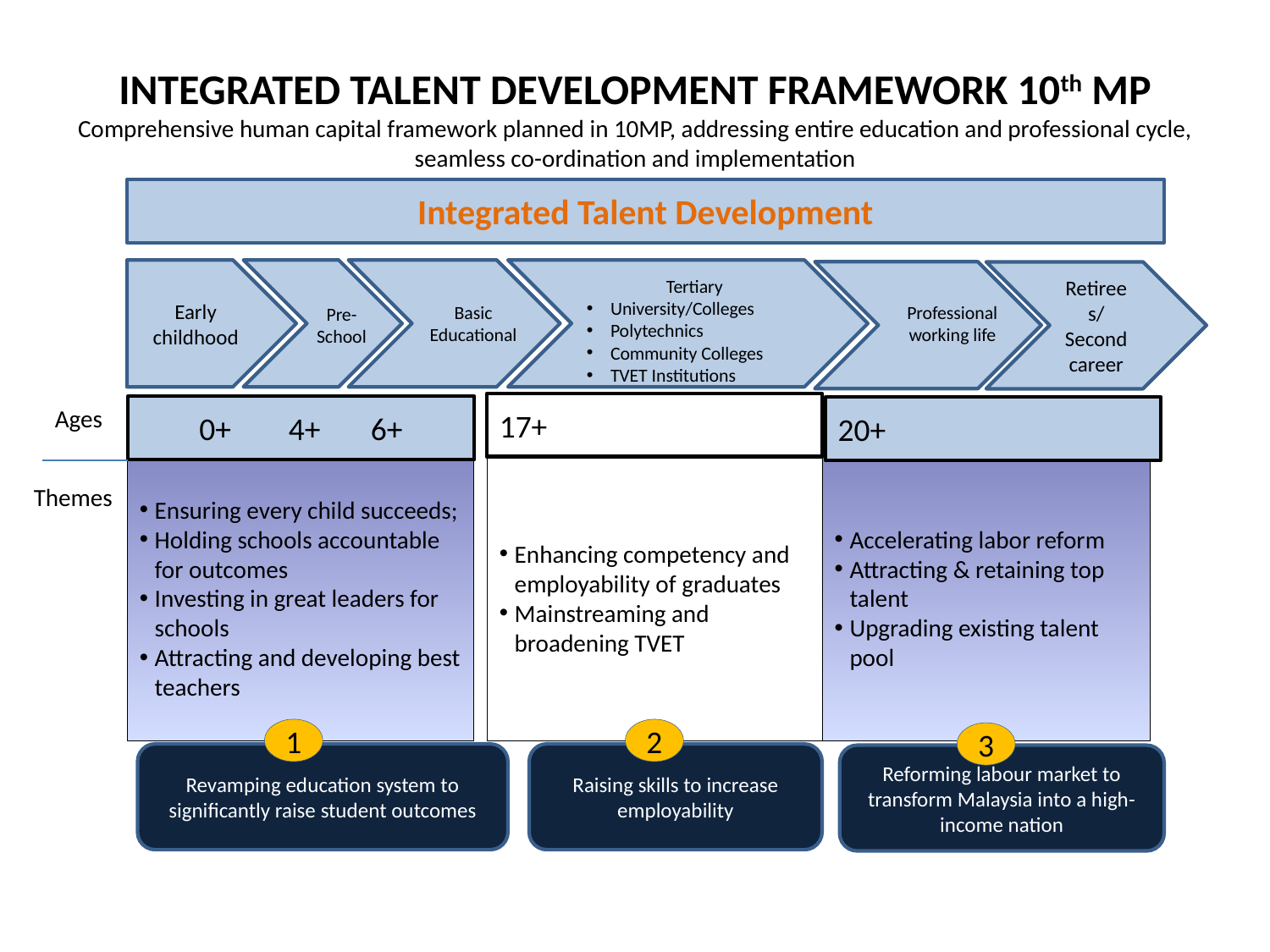

# INTEGRATED TALENT DEVELOPMENT FRAMEWORK 10th MP Comprehensive human capital framework planned in 10MP, addressing entire education and professional cycle, seamless co-ordination and implementation
Integrated Talent Development
Early childhood

Retirees/Second career
Tertiary
University/Colleges
Polytechnics
Community Colleges
TVET Institutions
Basic Educational
Professional working life
Pre-School
17+
0+        4+       6+
Ages
20+
Ensuring every child succeeds;
Holding schools accountable for outcomes
Investing in great leaders for schools
Attracting and developing best teachers
Enhancing competency and employability of graduates
Mainstreaming and broadening TVET
Accelerating labor reform
Attracting & retaining top talent
Upgrading existing talent pool
Themes
1
2
3
Revamping education system to significantly raise student outcomes
Raising skills to increase employability
Reforming labour market to transform Malaysia into a high-income nation